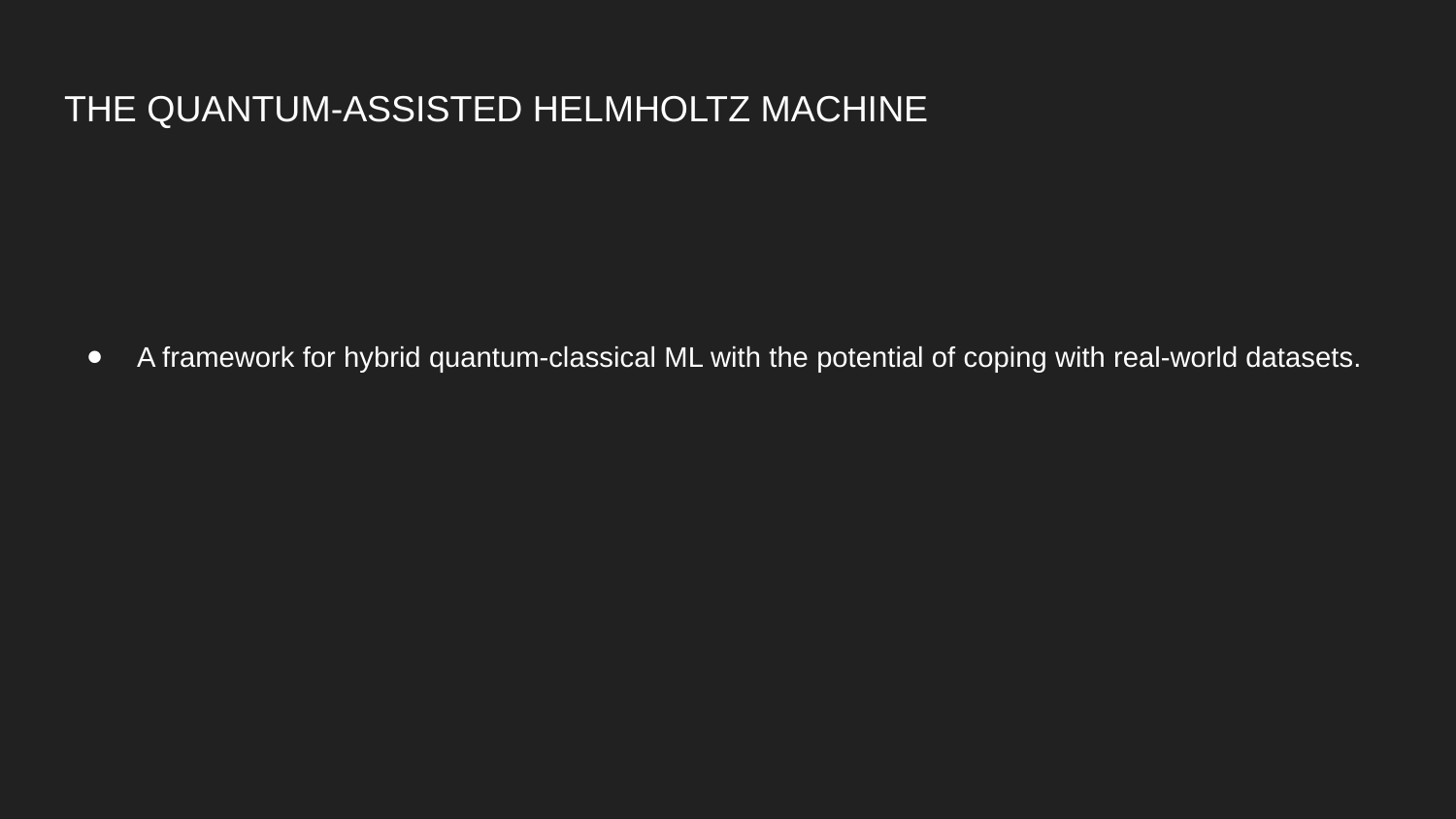

# THE QUANTUM-ASSISTED HELMHOLTZ MACHINE

A framework for hybrid quantum-classical ML with the potential of coping with real-world datasets.